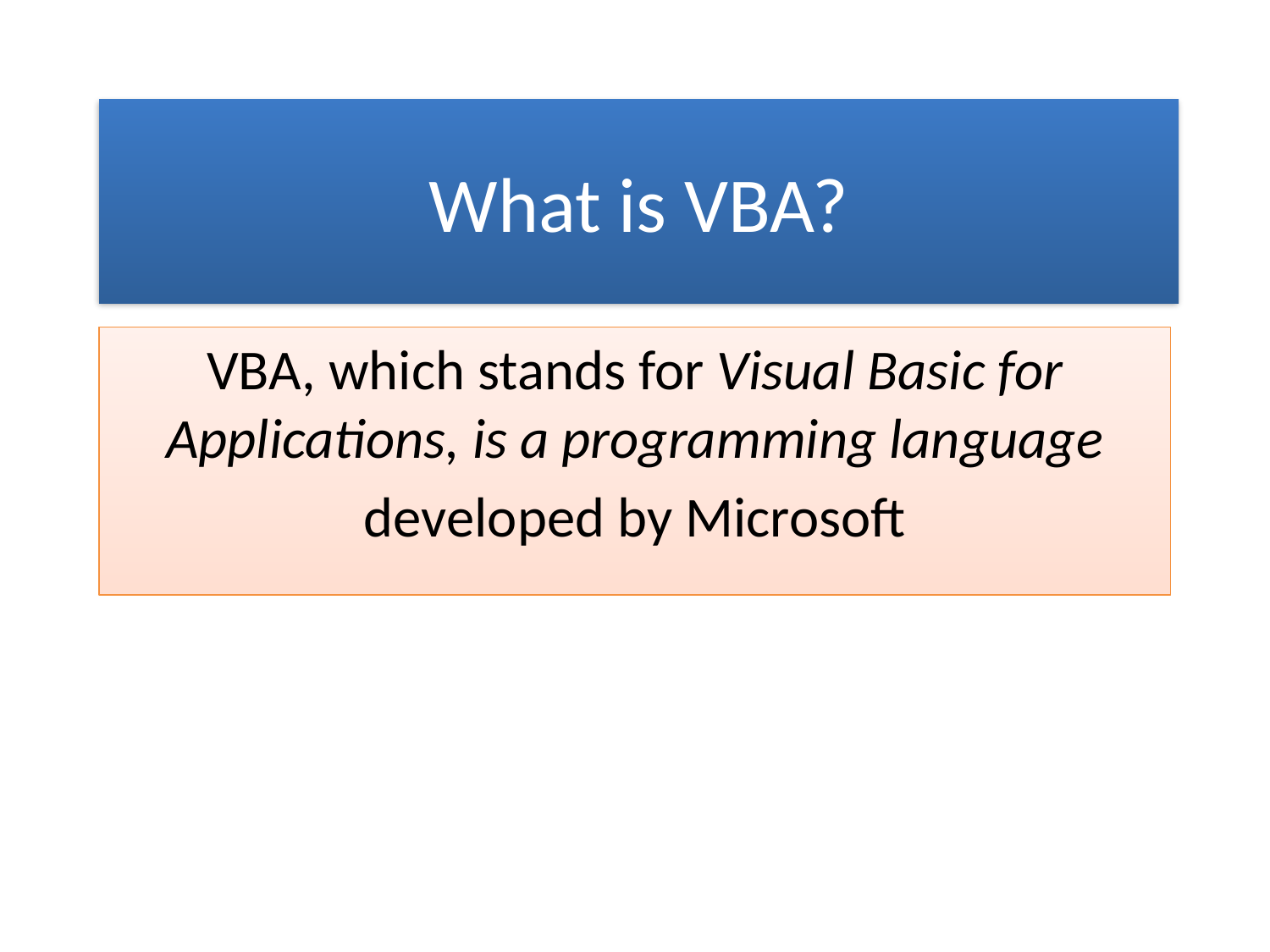

# What is VBA?
VBA, which stands for Visual Basic for Applications, is a programming language
developed by Microsoft